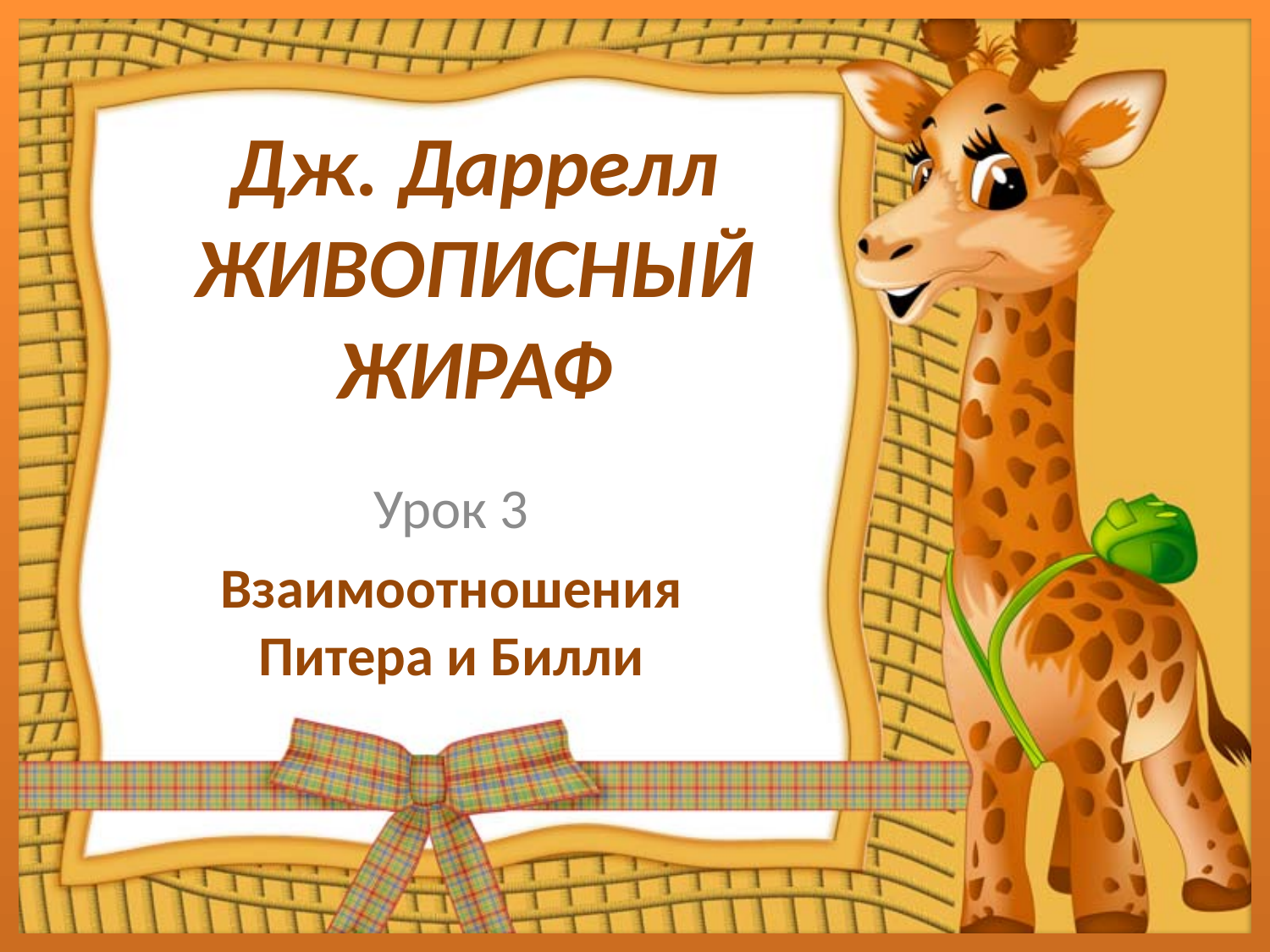

# Дж. Даррелл ЖИВОПИСНЫЙ ЖИРАФ
Урок 3
Взаимоотношения Питера и Билли